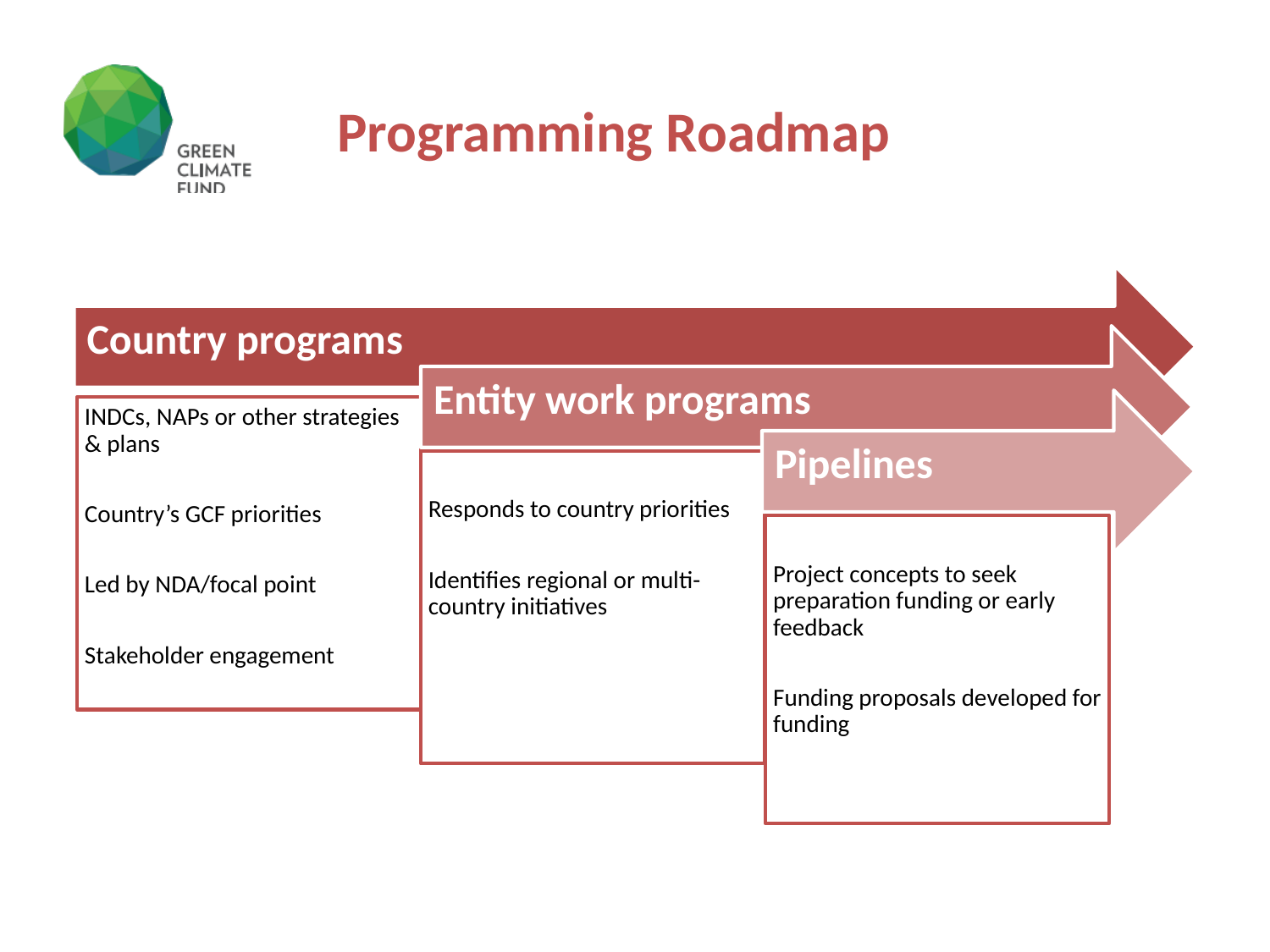

Programming Roadmap
Country programs
INDCs, NAPs or other strategies & plans

Country’s GCF priorities

Led by NDA/focal point

Stakeholder engagement
Entity work programs

Responds to country priorities

Identifies regional or multi-country initiatives
Pipelines

Project concepts to seek preparation funding or early feedback

Funding proposals developed for funding